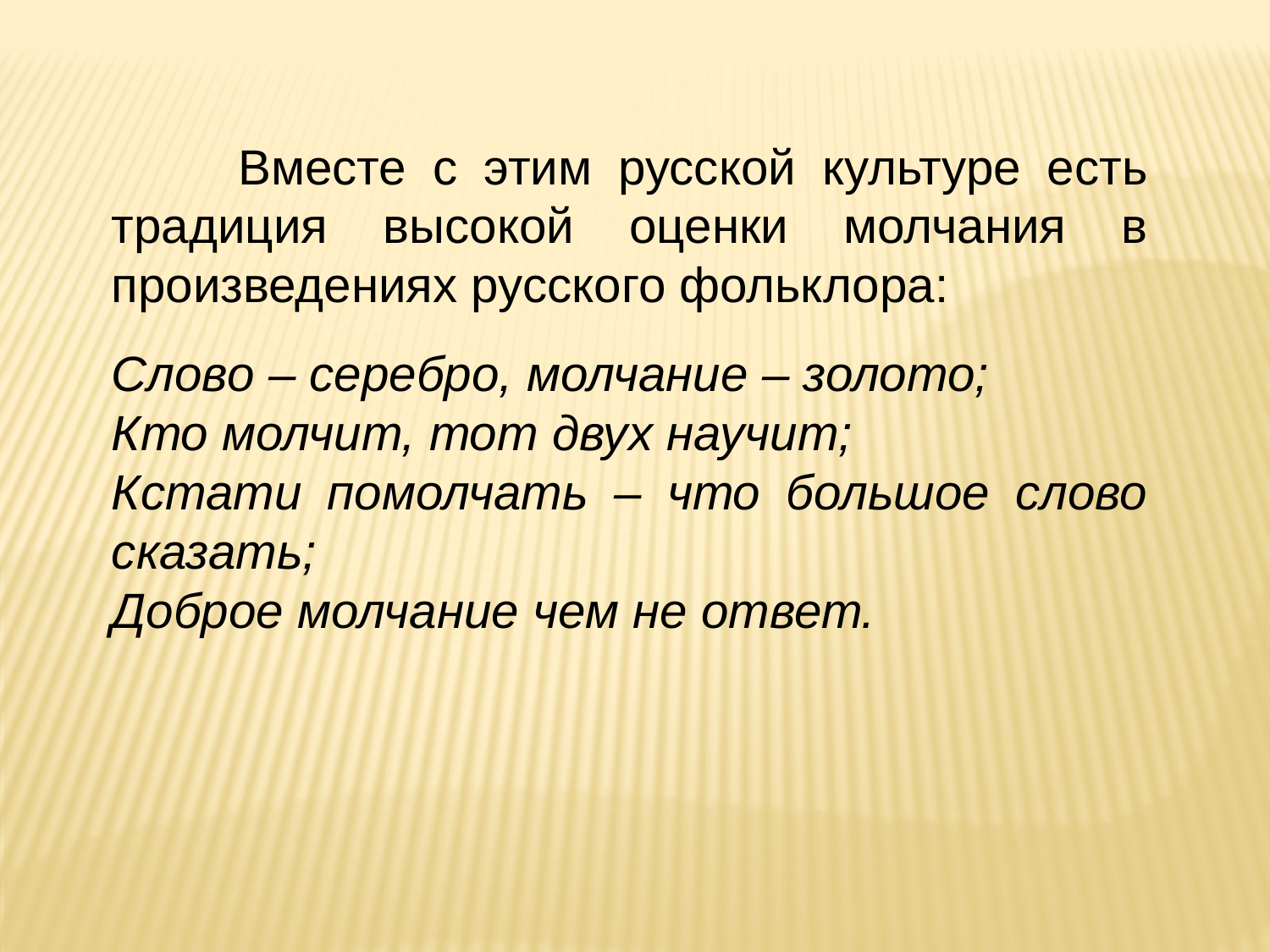

Вместе с этим русской культуре есть традиция высокой оценки молчания в произведениях русского фольклора:

Слово – серебро, молчание – золото;
Кто молчит, тот двух научит;
Кстати помолчать – что большое слово сказать;
Доброе молчание чем не ответ.